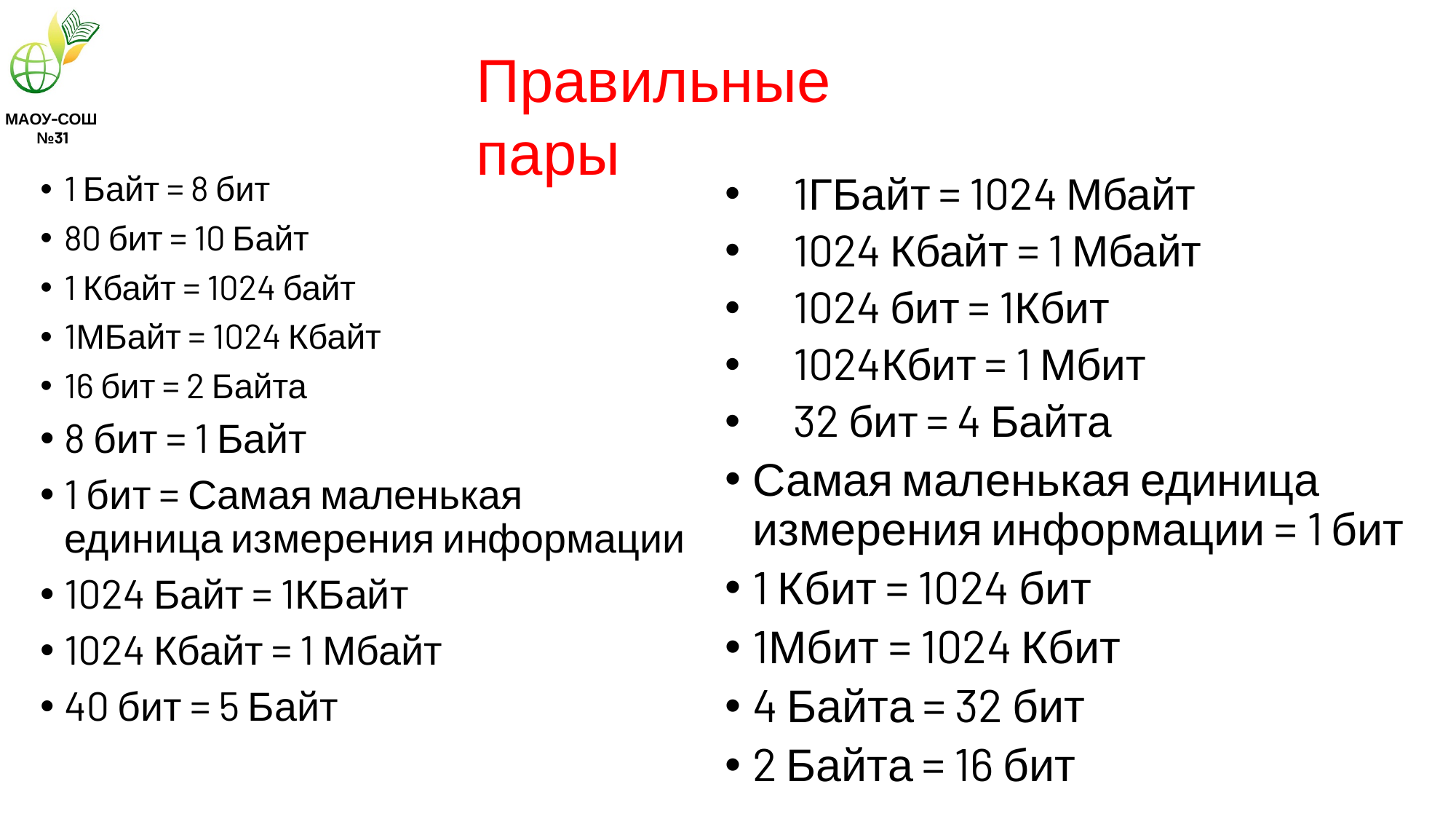

Правильные пары
1 Байт = 8 бит
80 бит = 10 Байт
1 Кбайт = 1024 байт
1МБайт = 1024 Кбайт
16 бит = 2 Байта
8 бит = 1 Байт
1 бит = Самая маленькая единица измерения информации
1024 Байт = 1КБайт
1024 Кбайт = 1 Мбайт
40 бит = 5 Байт

1ГБайт = 1024 Мбайт
1024 Кбайт = 1 Мбайт
1024 бит = 1Кбит
1024Кбит = 1 Мбит
32 бит = 4 Байта
Самая маленькая единица измерения информации = 1 бит
1 Кбит = 1024 бит
1Мбит = 1024 Кбит
4 Байта = 32 бит
2 Байта = 16 бит